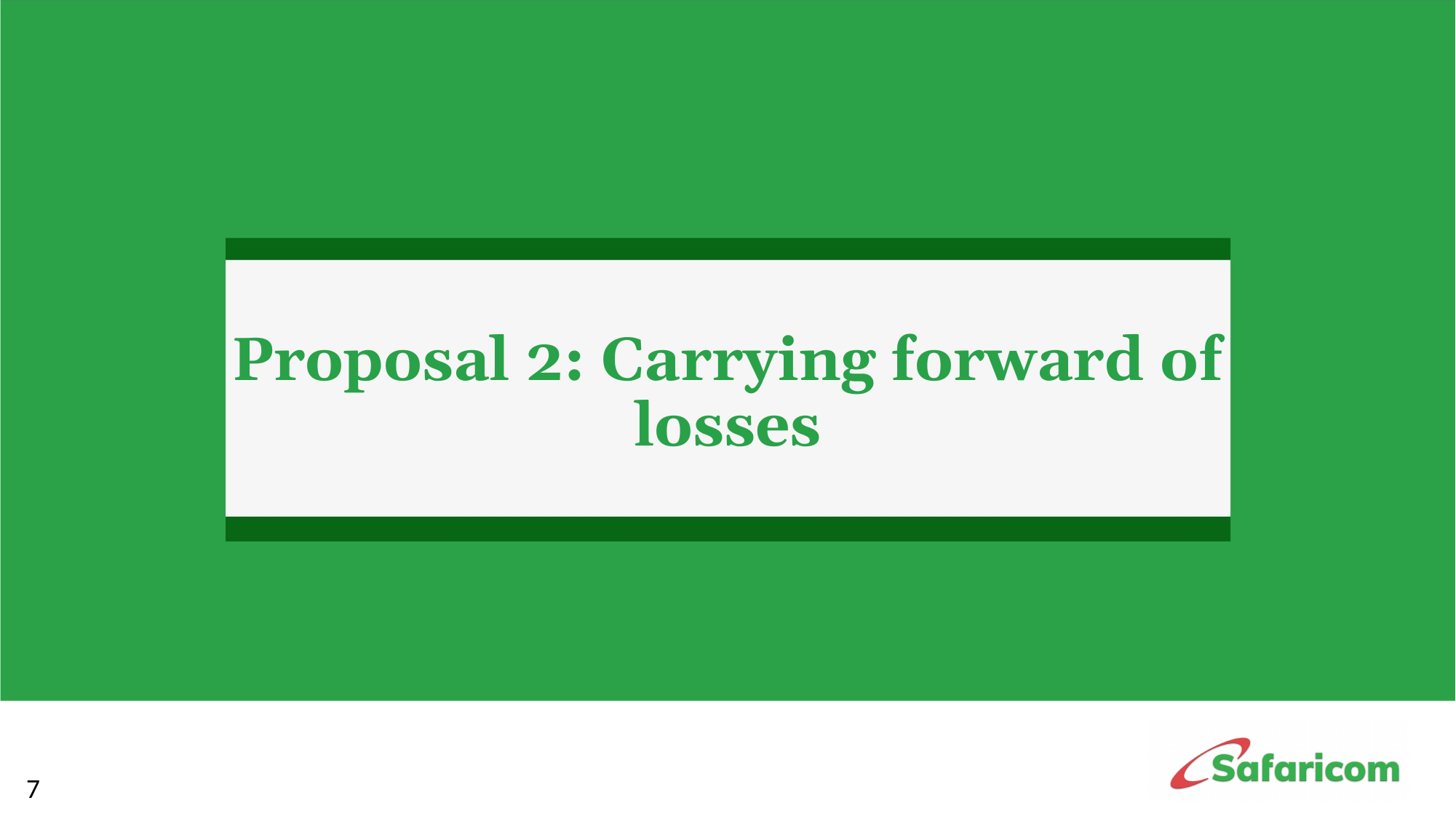

# Proposal 2: Carrying forward of losses
7